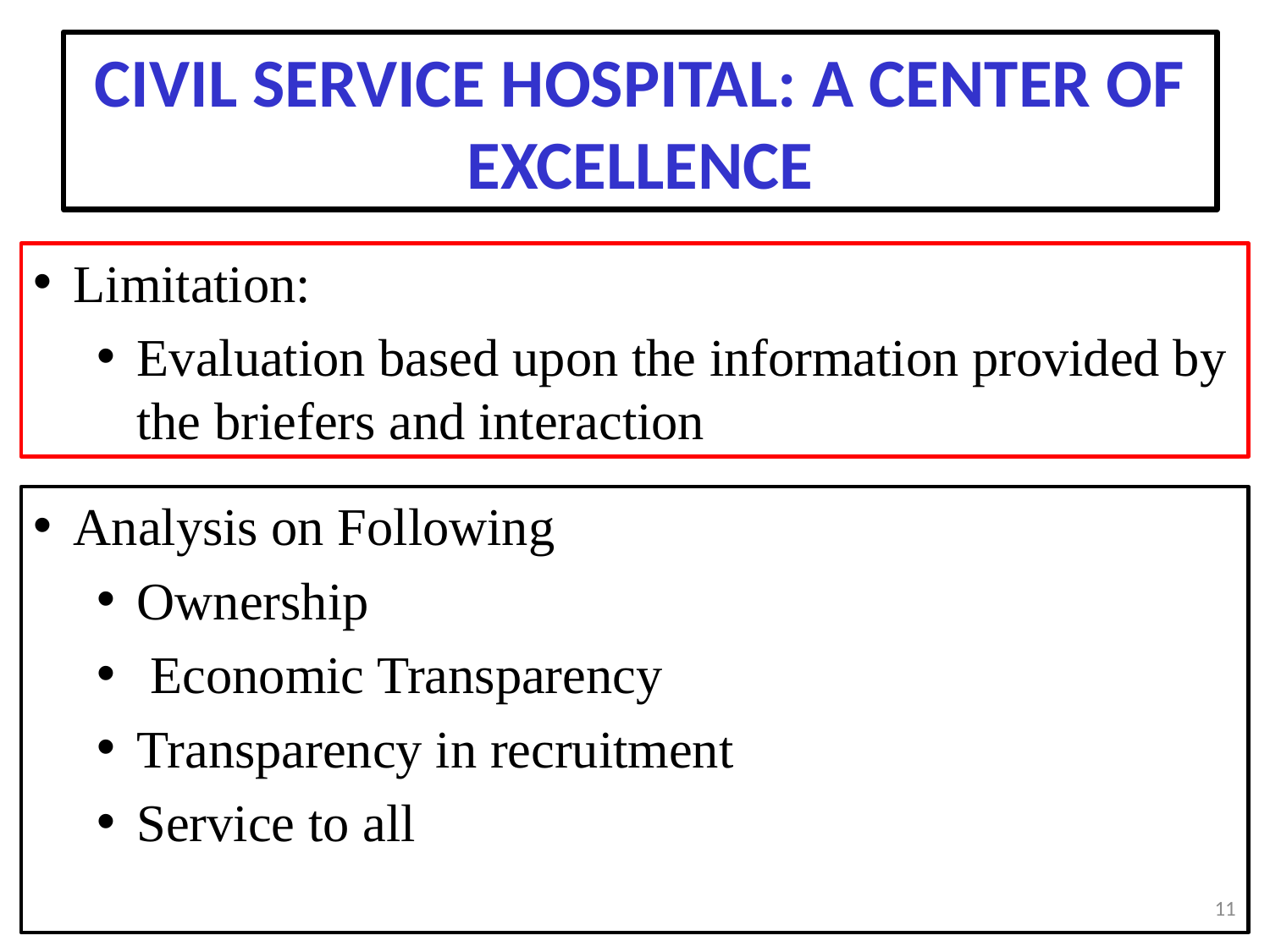

CIVIL SERVICE HOSPITAL: A CENTER OF EXCELLENCE
Limitation:
Evaluation based upon the information provided by the briefers and interaction
Analysis on Following
Ownership
 Economic Transparency
Transparency in recruitment
Service to all

11